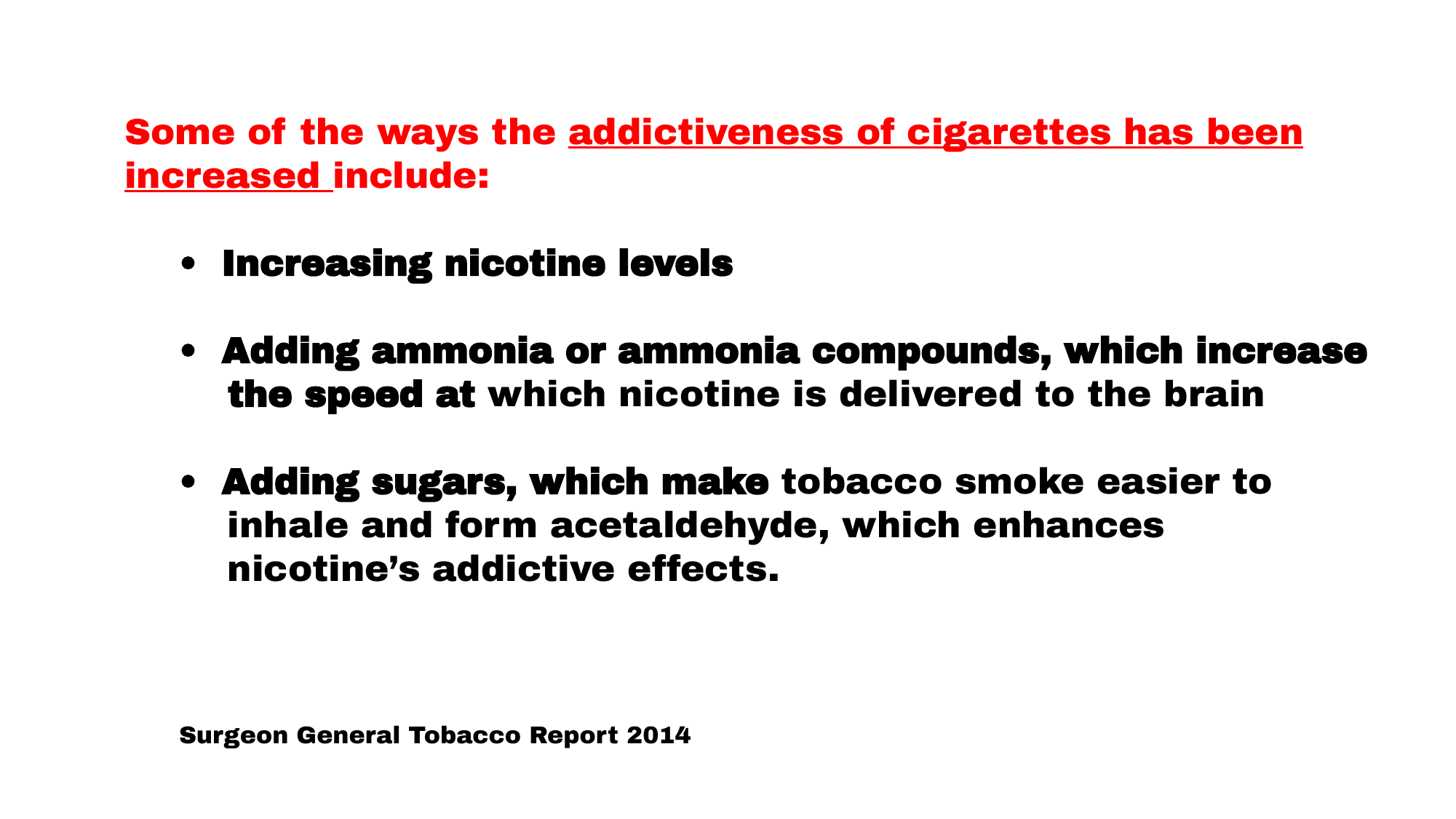

Some of the ways the addictiveness of cigarettes has been increased include:

•  Increasing nicotine levels

•  Adding ammonia or ammonia compounds, which increase
    the speed at which nicotine is delivered to the brain

•  Adding sugars, which make tobacco smoke easier to
    inhale and form acetaldehyde, which enhances
    nicotine’s addictive effects.

Surgeon General Tobacco Report 2014